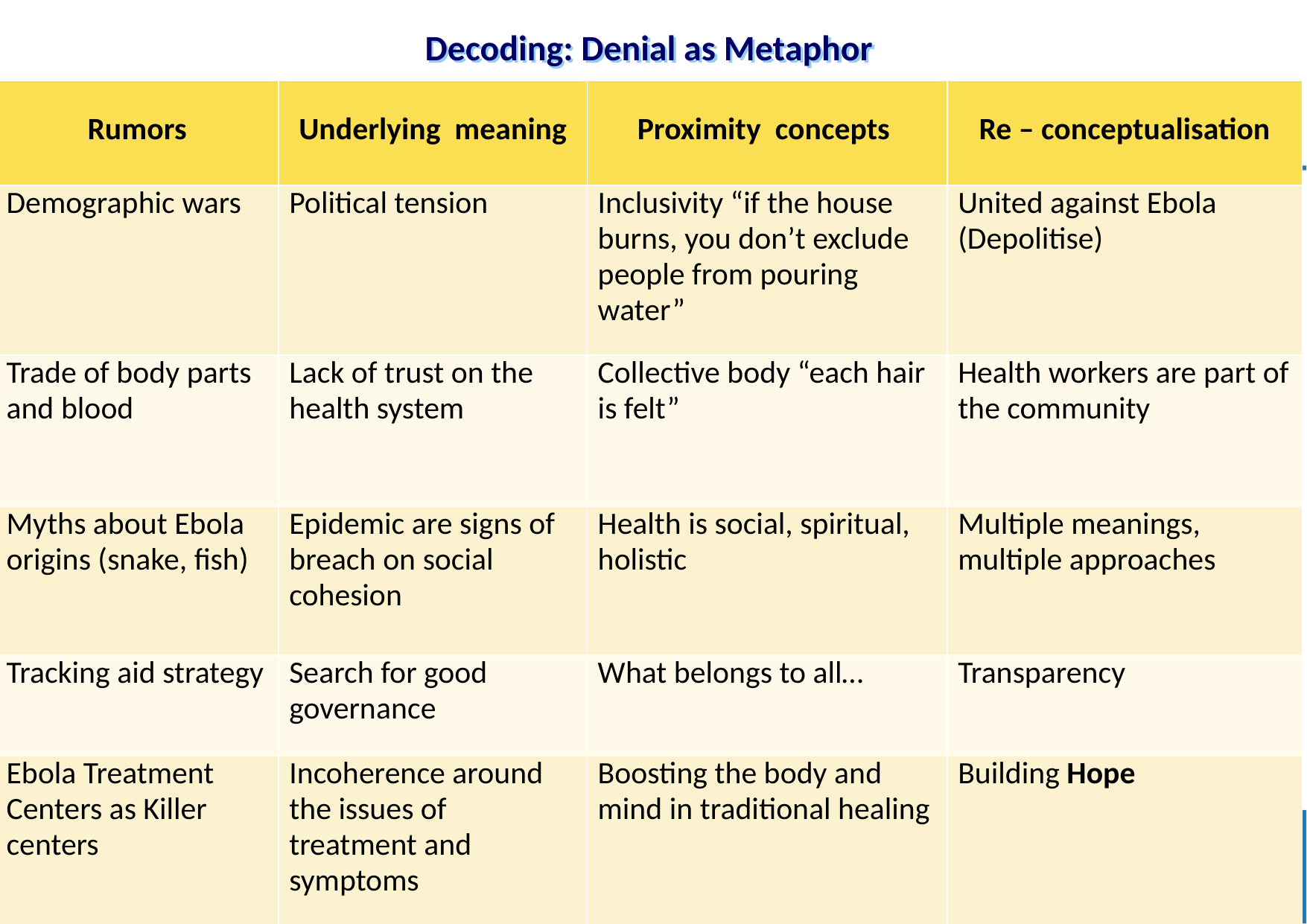

# Decoding: Denial as Metaphor
| Rumors | Underlying meaning | Proximity concepts | Re – conceptualisation |
| --- | --- | --- | --- |
| Demographic wars | Political tension | Inclusivity “if the house burns, you don’t exclude people from pouring water” | United against Ebola (Depolitise) |
| Trade of body parts and blood | Lack of trust on the health system | Collective body “each hair is felt” | Health workers are part of the community |
| Myths about Ebola origins (snake, fish) | Epidemic are signs of breach on social cohesion | Health is social, spiritual, holistic | Multiple meanings, multiple approaches |
| Tracking aid strategy | Search for good governance | What belongs to all… | Transparency |
| Ebola Treatment Centers as Killer centers | Incoherence around the issues of treatment and symptoms | Boosting the body and mind in traditional healing | Building Hope |